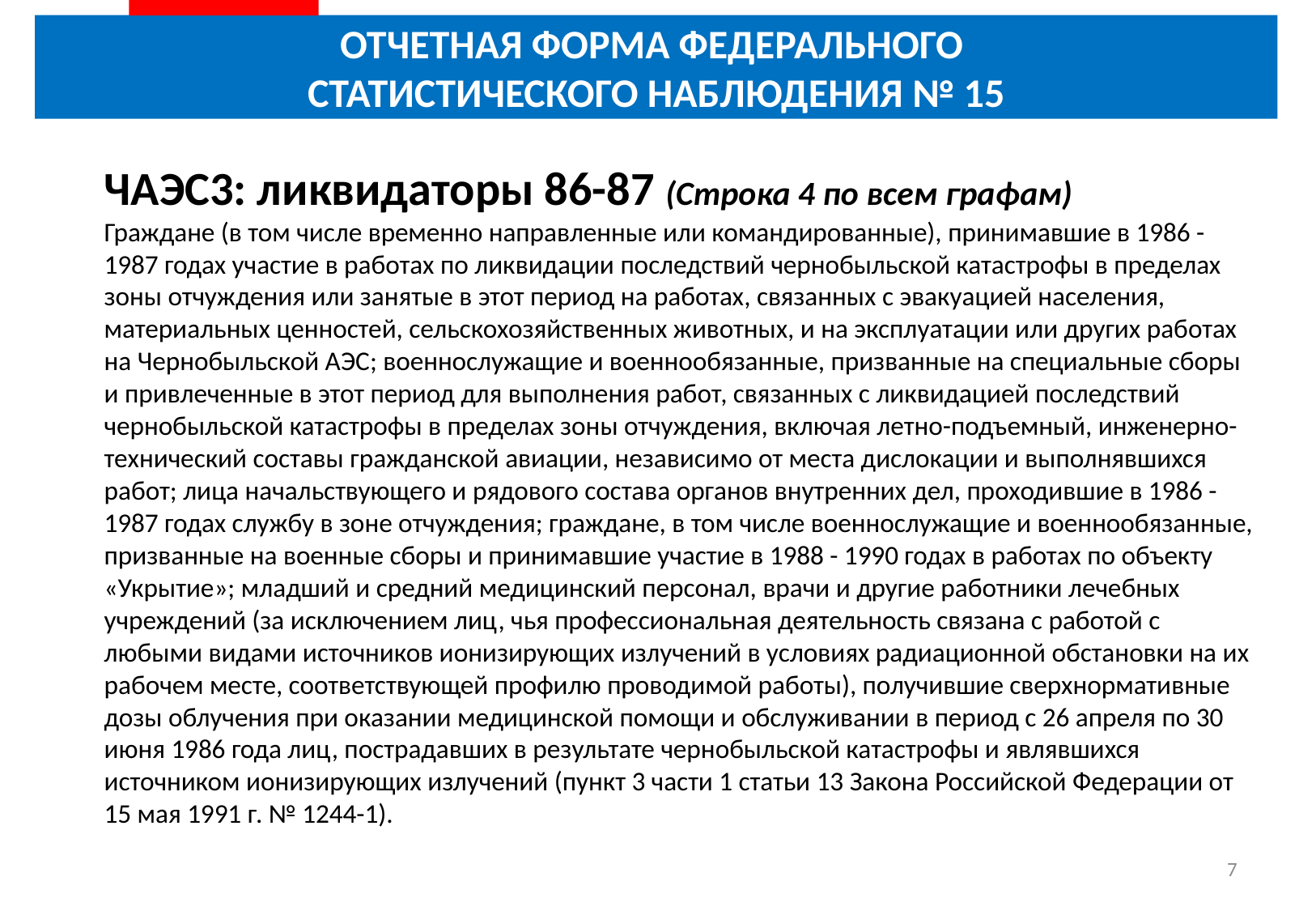

# ОТЧЕТНАЯ ФОРМА ФЕДЕРАЛЬНОГО СТАТИСТИЧЕСКОГО НАБЛЮДЕНИЯ № 15
ЧАЭС3: ликвидаторы 86-87 (Строка 4 по всем графам)
Граждане (в том числе временно направленные или командированные), принимавшие в 1986 - 1987 годах участие в работах по ликвидации последствий чернобыльской катастрофы в пределах зоны отчуждения или занятые в этот период на работах, связанных с эвакуацией населения, материальных ценностей, сельскохозяйственных животных, и на эксплуатации или других работах на Чернобыльской АЭС; военнослужащие и военнообязанные, призванные на специальные сборы и привлеченные в этот период для выполнения работ, связанных с ликвидацией последствий чернобыльской катастрофы в пределах зоны отчуждения, включая летно-подъемный, инженерно-технический составы гражданской авиации, независимо от места дислокации и выполнявшихся работ; лица начальствующего и рядового состава органов внутренних дел, проходившие в 1986 - 1987 годах службу в зоне отчуждения; граждане, в том числе военнослужащие и военнообязанные, призванные на военные сборы и принимавшие участие в 1988 - 1990 годах в работах по объекту «Укрытие»; младший и средний медицинский персонал, врачи и другие работники лечебных учреждений (за исключением лиц, чья профессиональная деятельность связана с работой с любыми видами источников ионизирующих излучений в условиях радиационной обстановки на их рабочем месте, соответствующей профилю проводимой работы), получившие сверхнормативные дозы облучения при оказании медицинской помощи и обслуживании в период с 26 апреля по 30 июня 1986 года лиц, пострадавших в результате чернобыльской катастрофы и являвшихся источником ионизирующих излучений (пункт 3 части 1 статьи 13 Закона Российской Федерации от 15 мая 1991 г. № 1244-1).

7